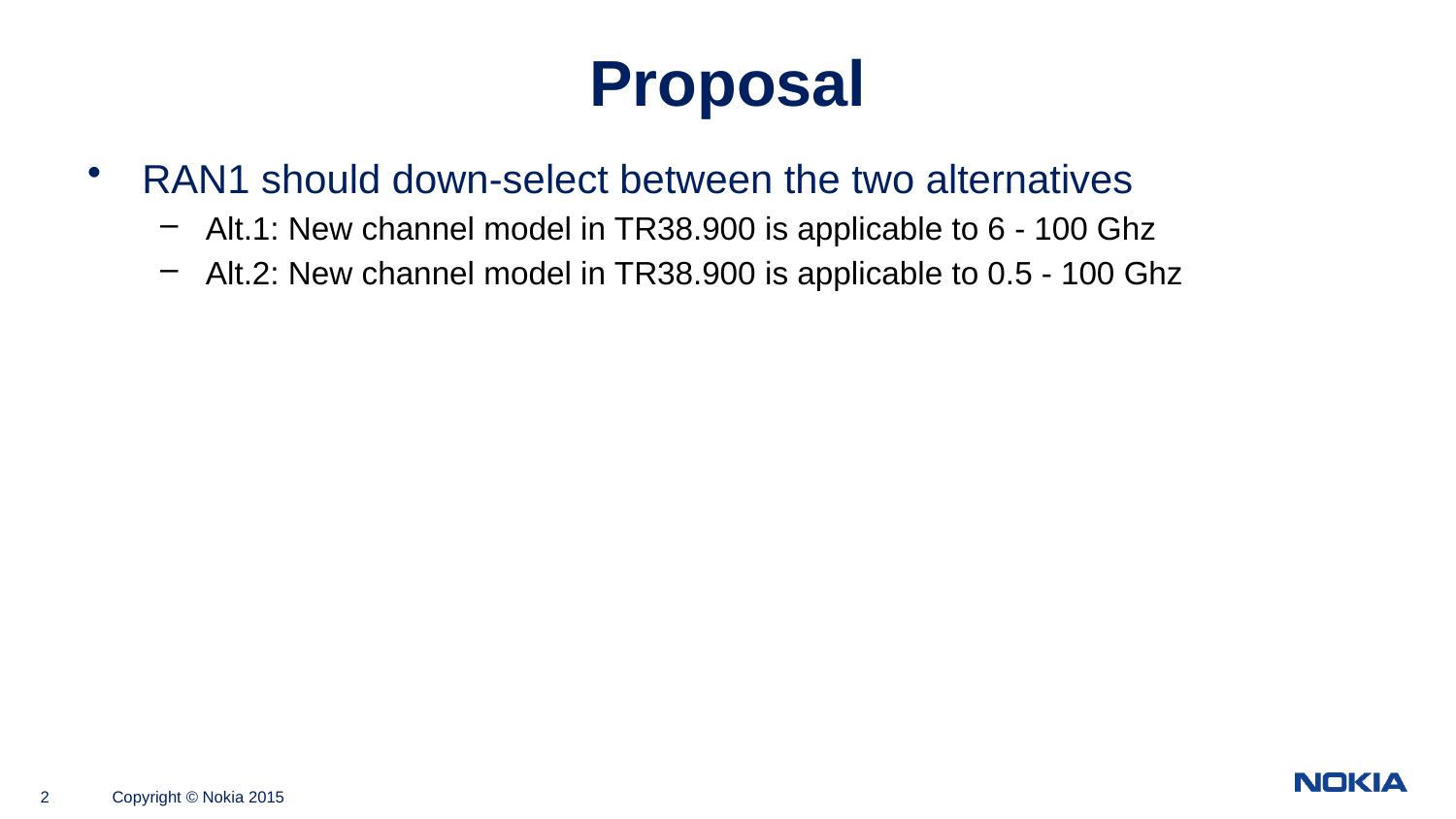

# Proposal

RAN1 should down-select between the two alternatives
Alt.1: New channel model in TR38.900 is applicable to 6 - 100 Ghz
Alt.2: New channel model in TR38.900 is applicable to 0.5 - 100 Ghz